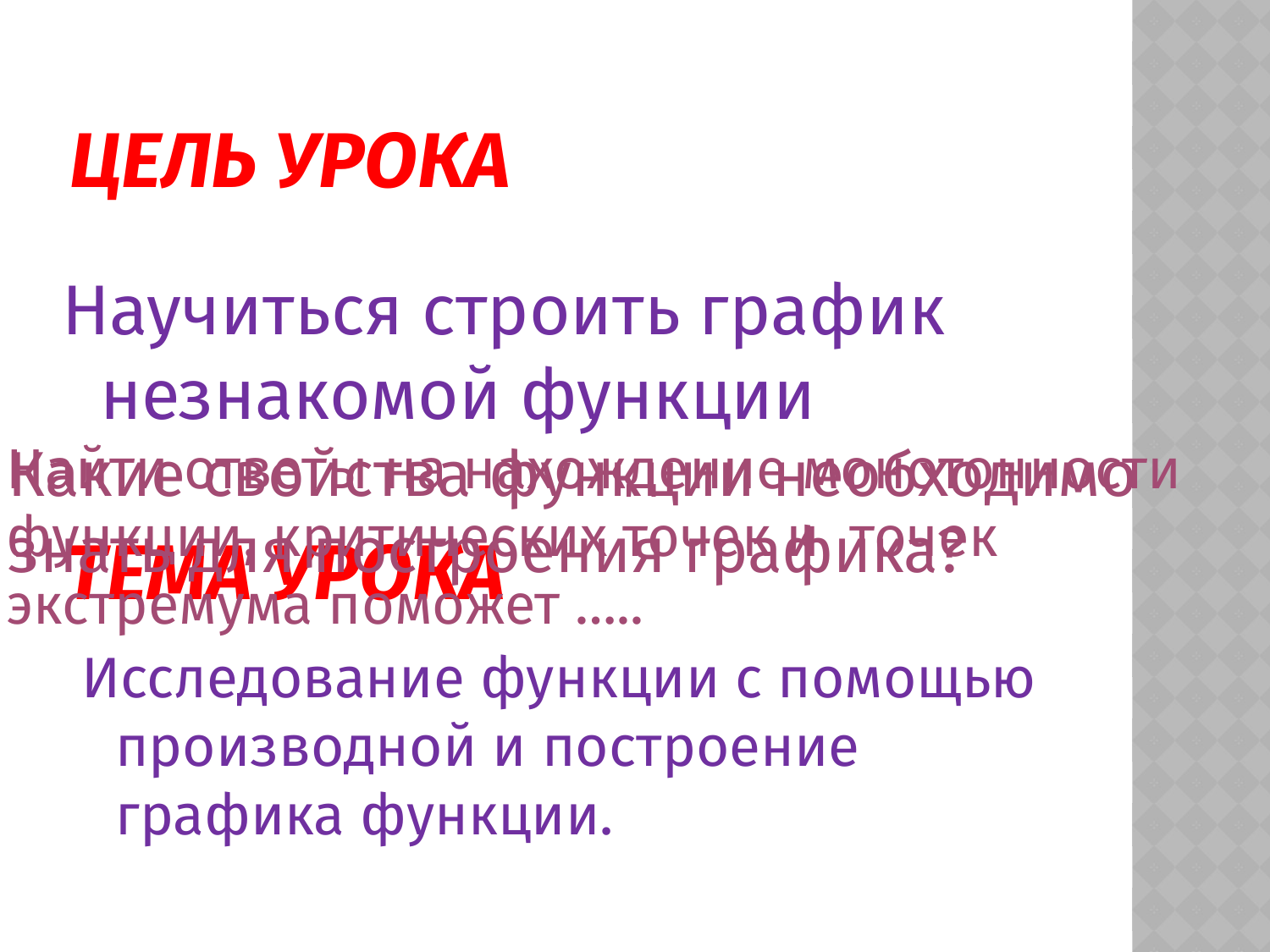

# Цель урока
Научиться строить график незнакомой функции
Какие свойства функции необходимо
знать для построения графика?
Найти ответы на нахождение монотонности
функции, критических точек и  точек
экстремума поможет …..
Тема урока
Исследование функции с помощью производной и построение графика функции.